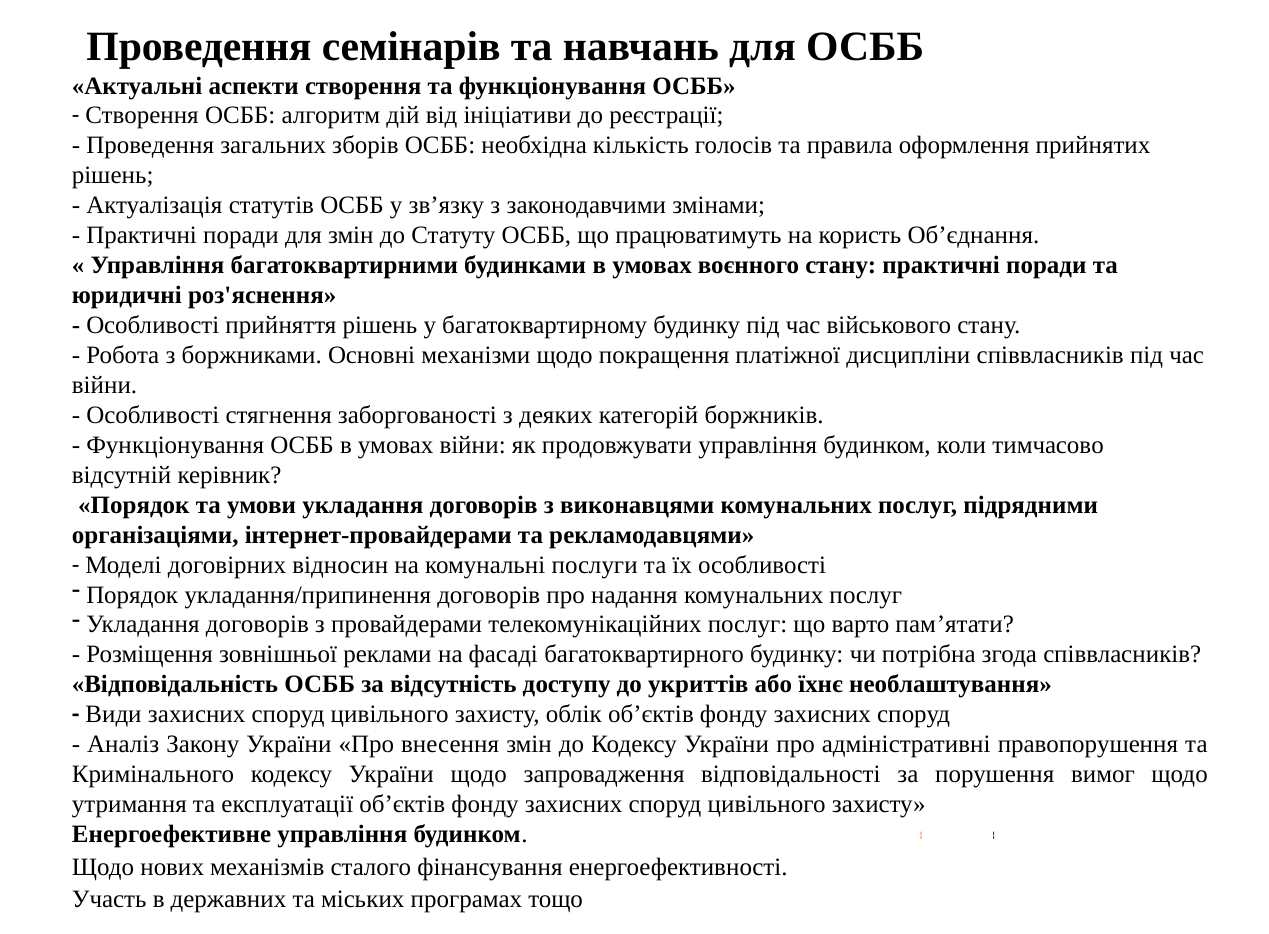

# Проведення семінарів та навчань для ОСББ
«Актуальні аспекти створення та функціонування ОСББ»
- Створення ОСББ: алгоритм дій від ініціативи до реєстрації;
- Проведення загальних зборів ОСББ: необхідна кількість голосів та правила оформлення прийнятих рішень;
- Актуалізація статутів ОСББ у зв’язку з законодавчими змінами;
- Практичні поради для змін до Статуту ОСББ, що працюватимуть на користь Об’єднання.
« Управління багатоквартирними будинками в умовах воєнного стану: практичні поради та юридичні роз'яснення»
- Особливості прийняття рішень у багатоквартирному будинку під час військового стану.
- Робота з боржниками. Основні механізми щодо покращення платіжної дисципліни співвласників під час війни.
- Особливості стягнення заборгованості з деяких категорій боржників.
- Функціонування ОСББ в умовах війни: як продовжувати управління будинком, коли тимчасово відсутній керівник?
 «Порядок та умови укладання договорів з виконавцями комунальних послуг, підрядними організаціями, інтернет-провайдерами та рекламодавцями»
- Моделі договірних відносин на комунальні послуги та їх особливості
 Порядок укладання/припинення договорів про надання комунальних послуг
 Укладання договорів з провайдерами телекомунікаційних послуг: що варто пам’ятати?
- Розміщення зовнішньої реклами на фасаді багатоквартирного будинку: чи потрібна згода співвласників?
«Відповідальність ОСББ за відсутність доступу до укриттів або їхнє необлаштування»
- Види захисних споруд цивільного захисту, облік об’єктів фонду захисних споруд
- Аналіз Закону України «Про внесення змін до Кодексу України про адміністративні правопорушення та Кримінального кодексу України щодо запровадження відповідальності за порушення вимог щодо утримання та експлуатації об’єктів фонду захисних споруд цивільного захисту»
Енергоефективне управління будинком.
Щодо нових механізмів сталого фінансування енергоефективності.
Участь в державних та міських програмах тощо